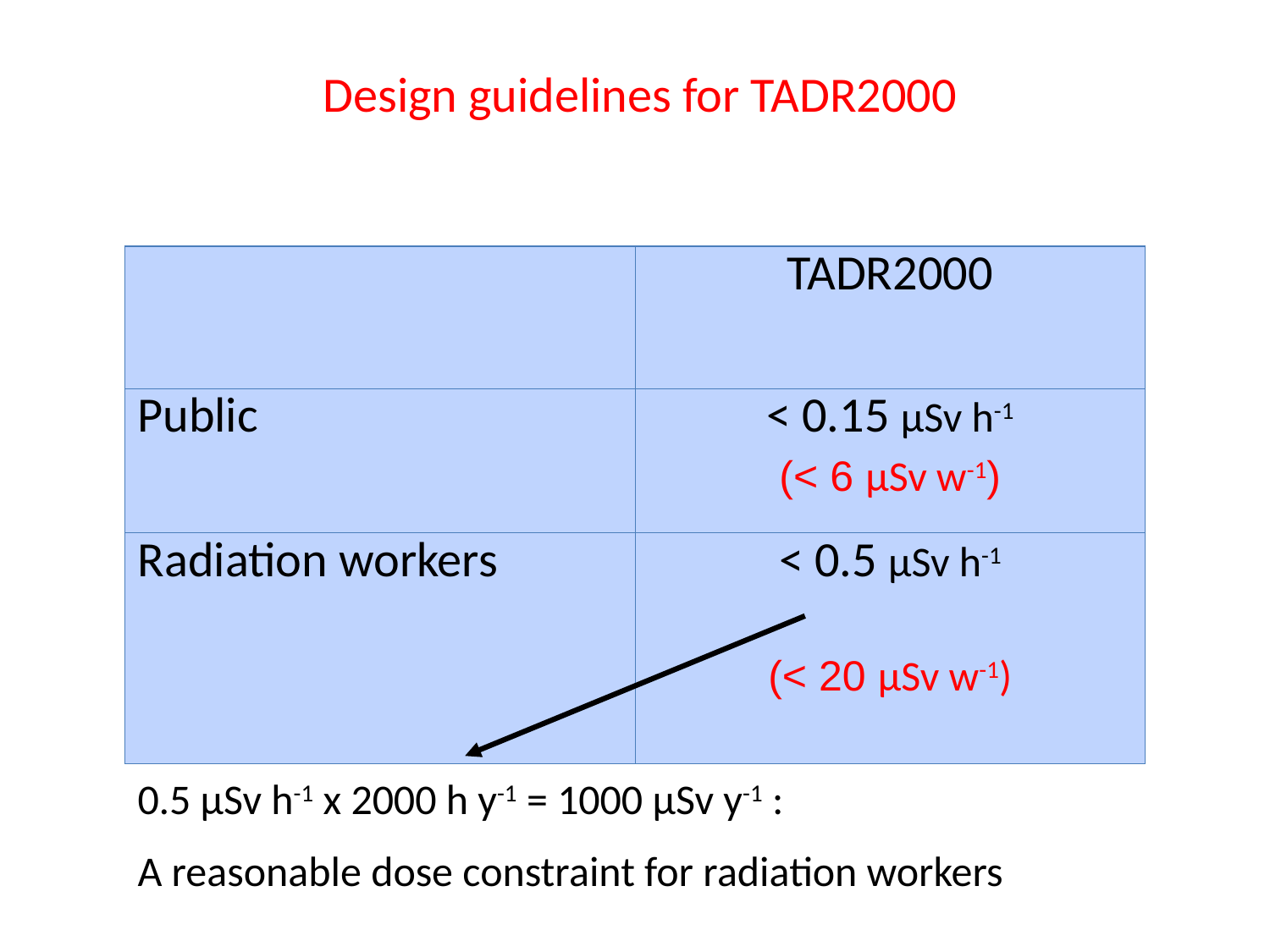

Design guidelines for TADR2000
|  | TADR2000 |
| --- | --- |
| Public | < 0.15 μSv h-1 (< 6 μSv w-1) |
| Radiation workers | < 0.5 μSv h-1 (< 20 μSv w-1) |

0.5 μSv h-1 x 2000 h y-1 = 1000 μSv y-1 :
A reasonable dose constraint for radiation workers